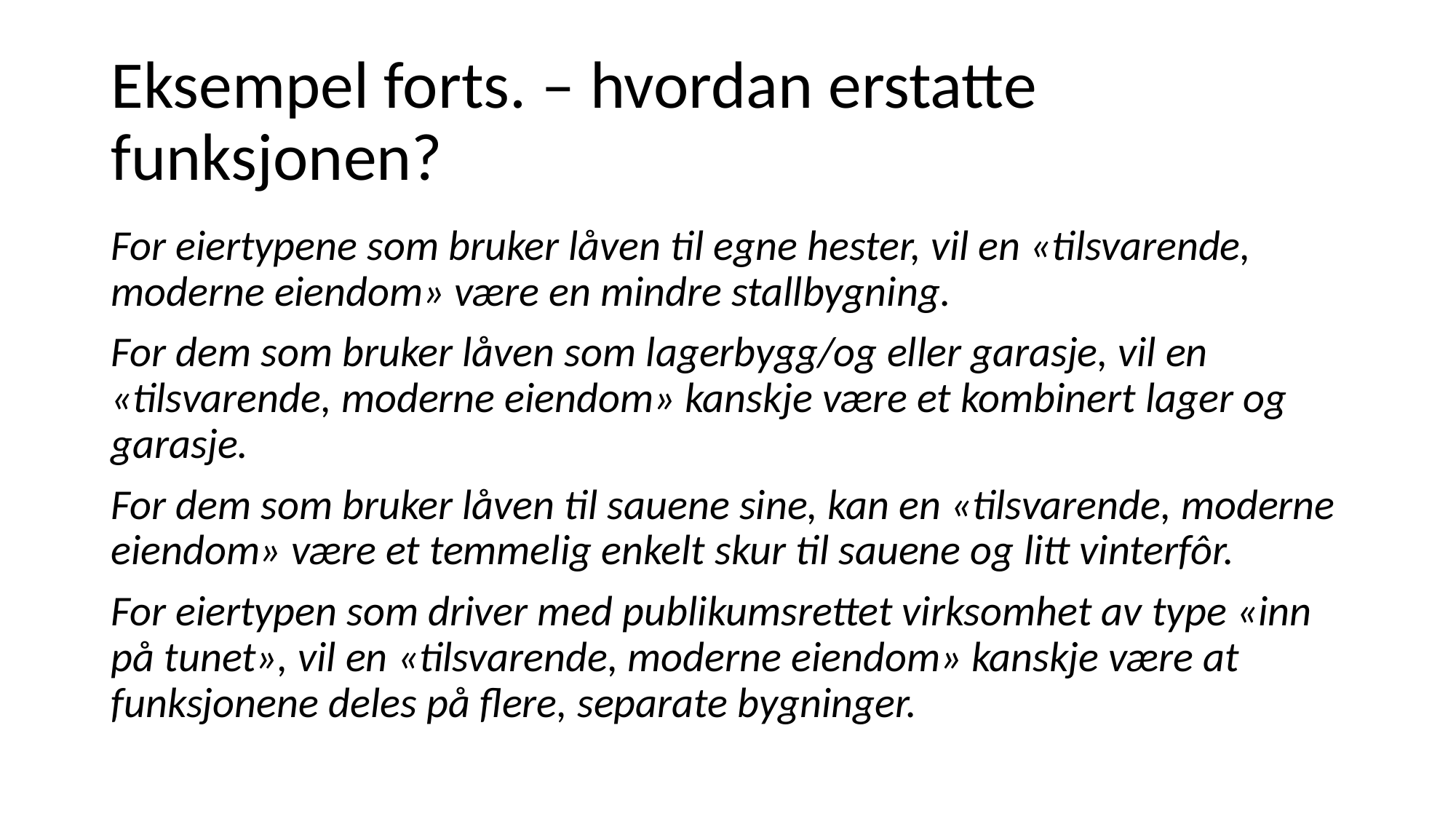

# Eksempel forts. – hvordan erstatte funksjonen?
For eiertypene som bruker låven til egne hester, vil en «tilsvarende, moderne eiendom» være en mindre stallbygning.
For dem som bruker låven som lagerbygg/og eller garasje, vil en «tilsvarende, moderne eiendom» kanskje være et kombinert lager og garasje.
For dem som bruker låven til sauene sine, kan en «tilsvarende, moderne eiendom» være et temmelig enkelt skur til sauene og litt vinterfôr.
For eiertypen som driver med publikumsrettet virksomhet av type «inn på tunet», vil en «tilsvarende, moderne eiendom» kanskje være at funksjonene deles på flere, separate bygninger.